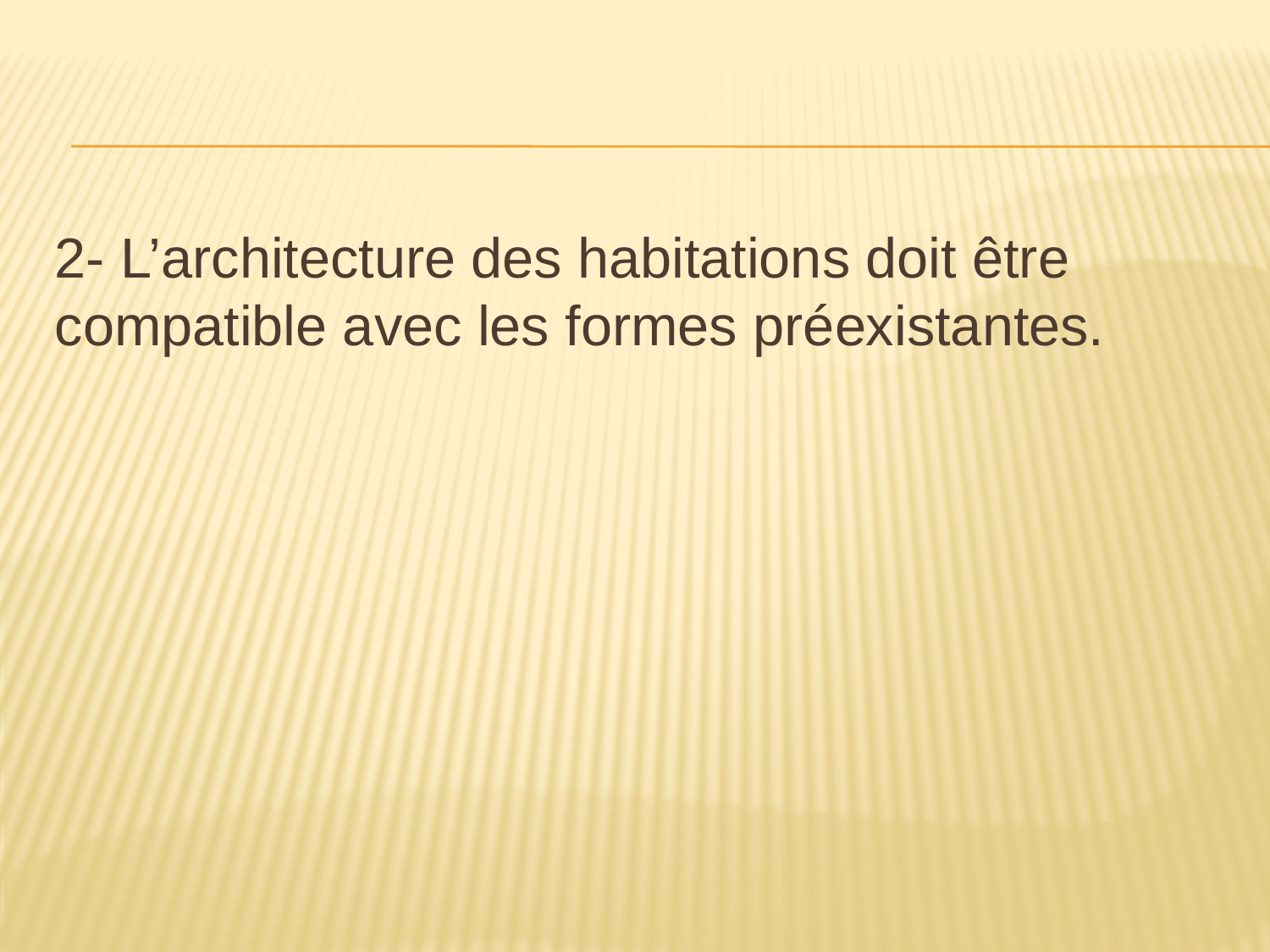

#
2- L’architecture des habitations doit être compatible avec les formes préexistantes.